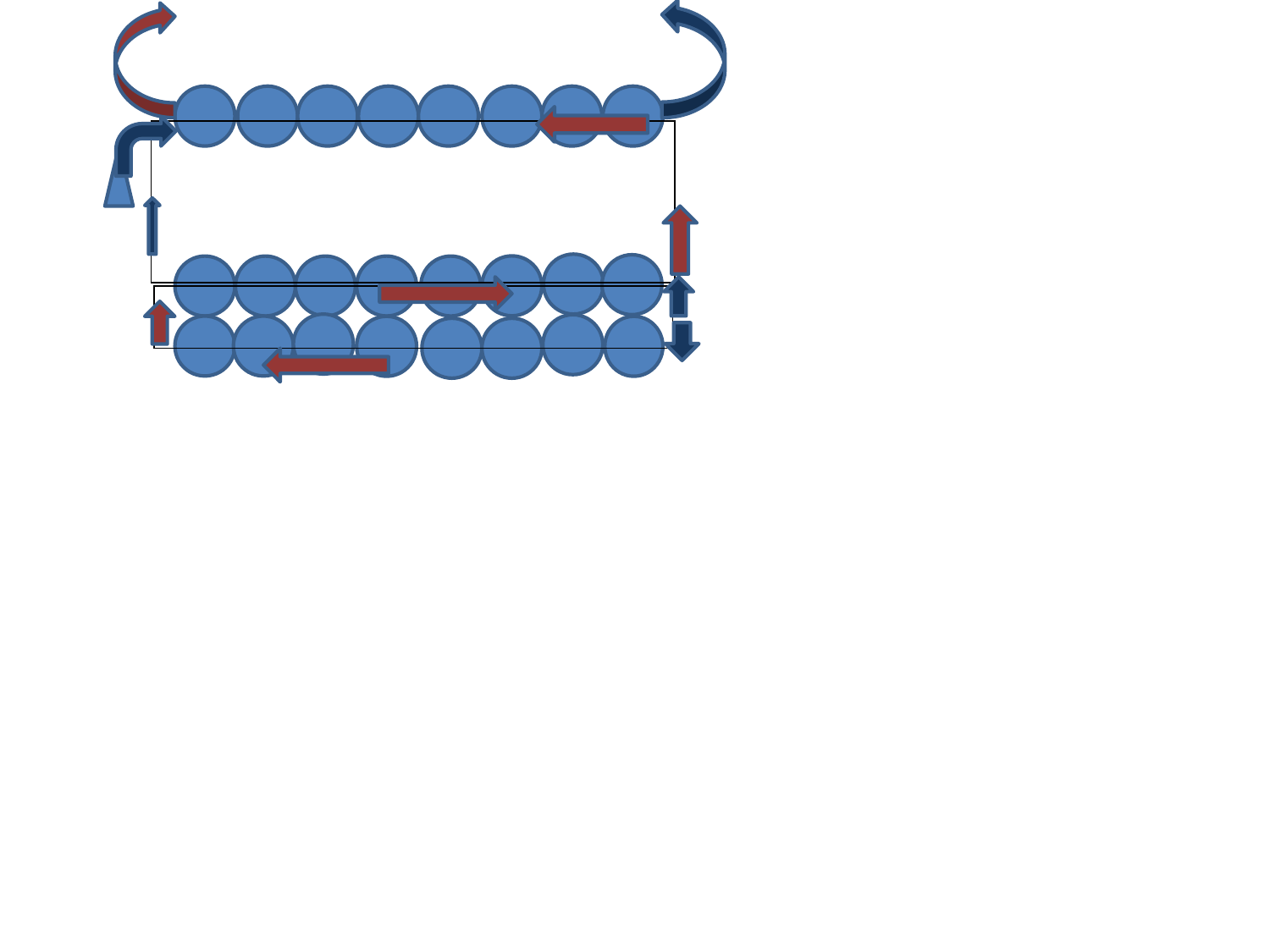

|  |
| --- |

|  |
| --- |